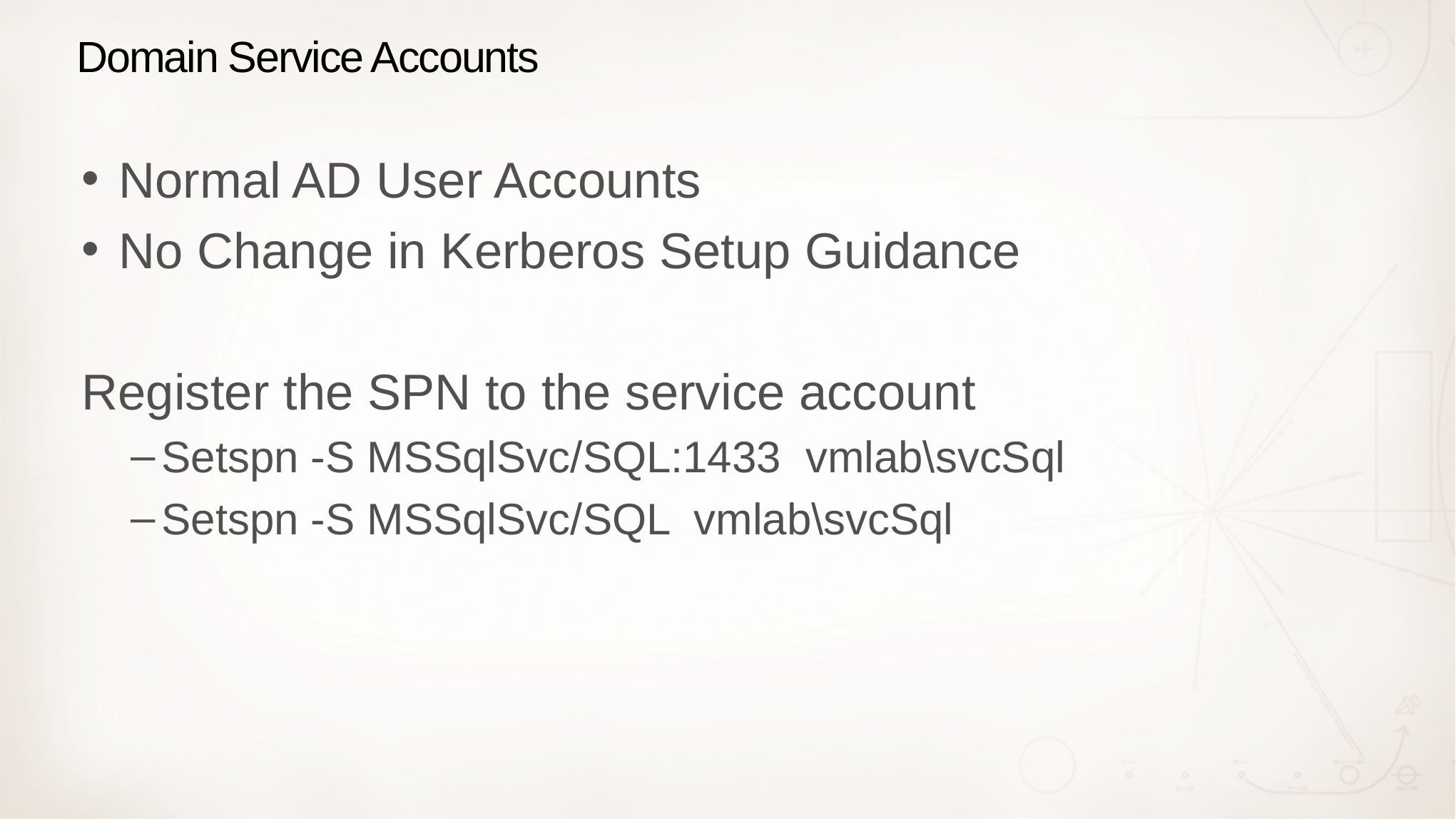

# Domain Service Accounts
Normal AD User Accounts
No Change in Kerberos Setup Guidance

Register the SPN to the service account
Setspn -S MSSqlSvc/SQL:1433  vmlab\svcSql
Setspn -S MSSqlSvc/SQL  vmlab\svcSql